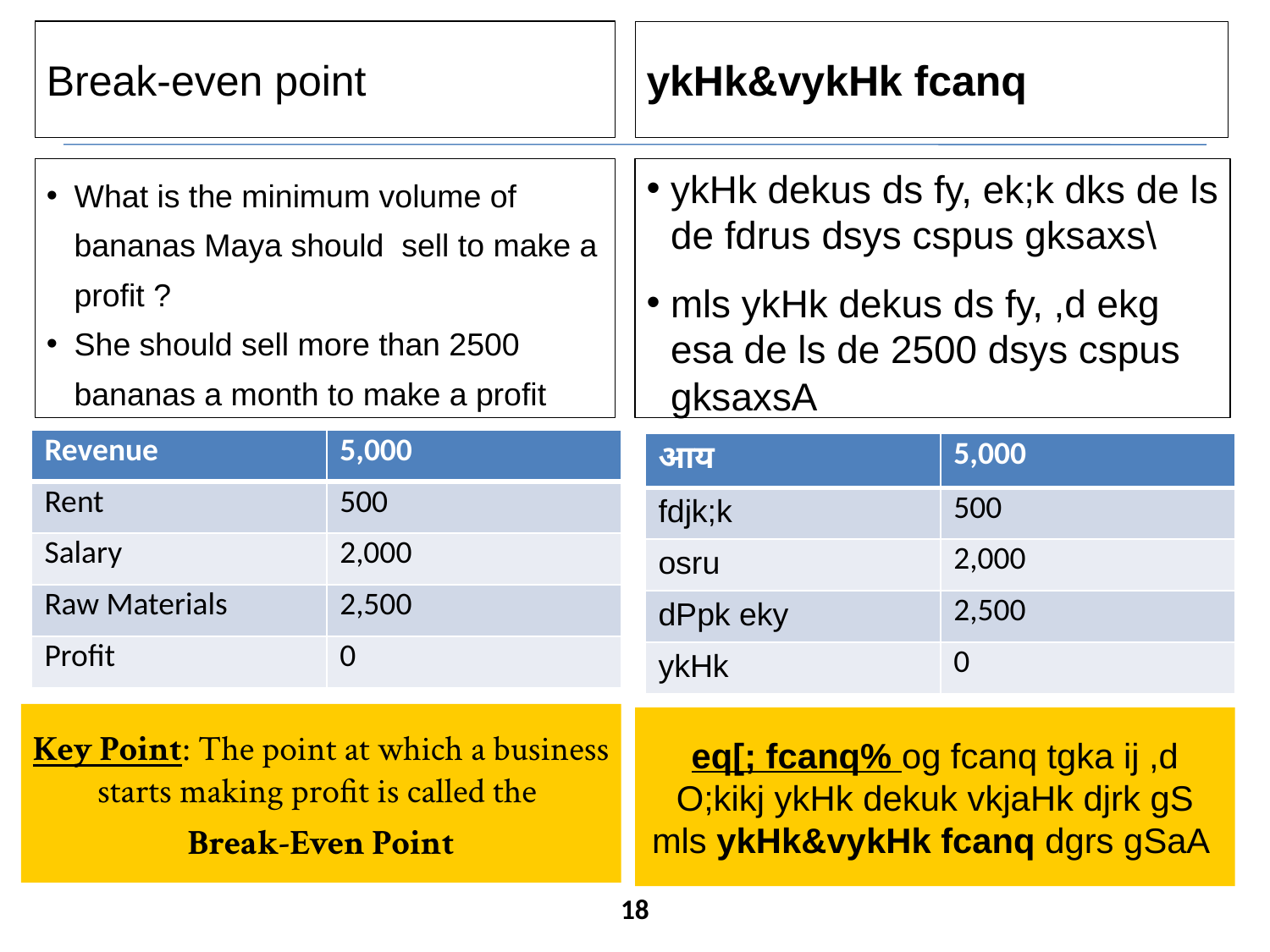

Break-even point
ykHk&vykHk fcanq
What is the minimum volume of bananas Maya should  sell to make a profit ?
She should sell more than 2500 bananas a month to make a profit
ykHk dekus ds fy, ek;k dks de ls de fdrus dsys cspus gksaxs\
mls ykHk dekus ds fy, ,d ekg esa de ls de 2500 dsys cspus gksaxsA

| Revenue | 5,000 |
| --- | --- |
| Rent | 500 |
| Salary | 2,000 |
| Raw Materials | 2,500 |
| Profit | 0 |
| आय | 5,000 |
| --- | --- |
| fdjk;k | 500 |
| osru | 2,000 |
| dPpk eky | 2,500 |
| ykHk | 0 |
Key Point: The point at which a business starts making profit is called the
Break-Even Point
eq[; fcanq% og fcanq tgka ij ,d O;kikj ykHk dekuk vkjaHk djrk gS mls ykHk&vykHk fcanq dgrs gSaA
18